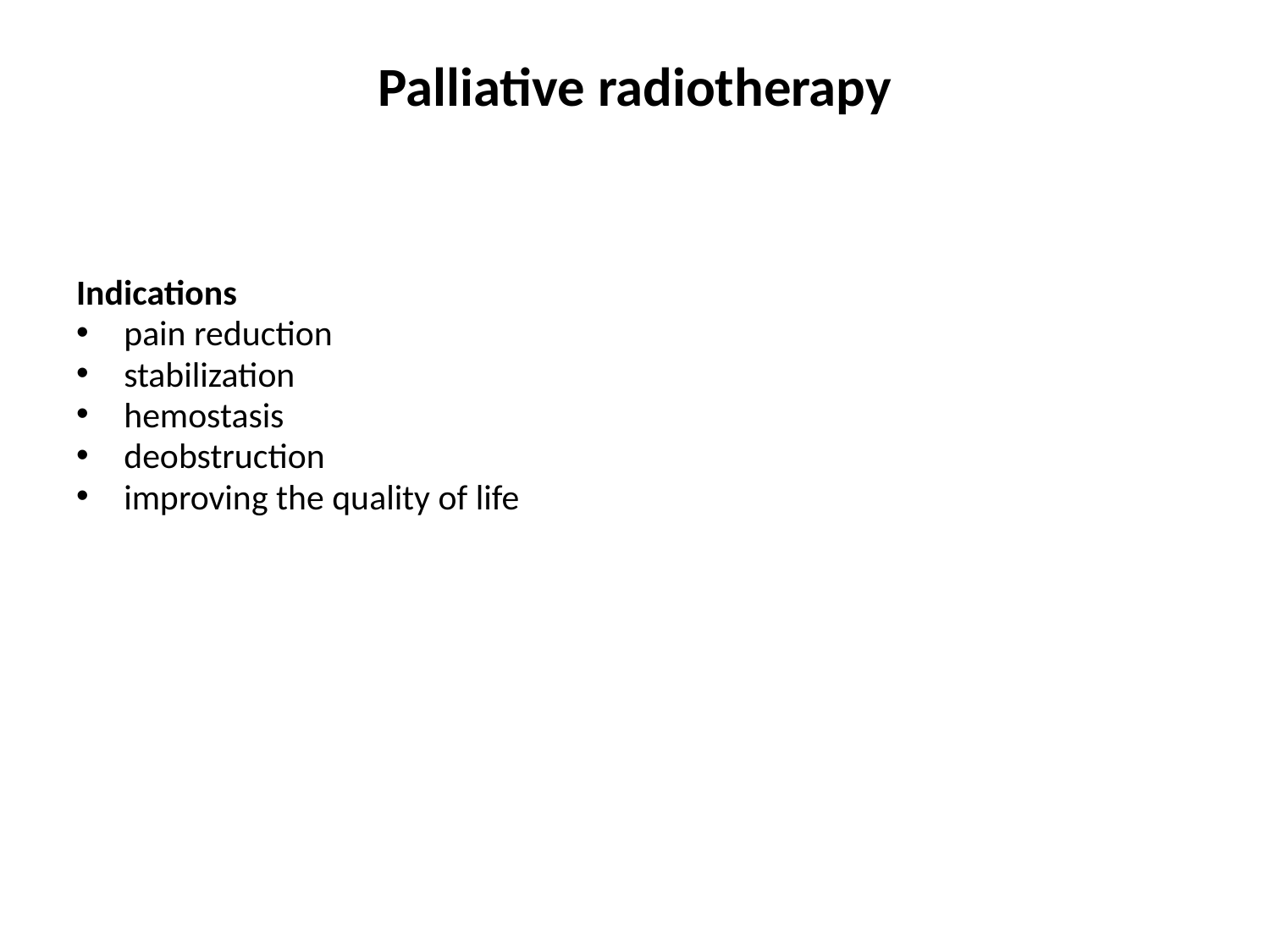

# Palliative radiotherapy

Indications
pain reduction
stabilization
hemostasis
deobstruction
improving the quality of life